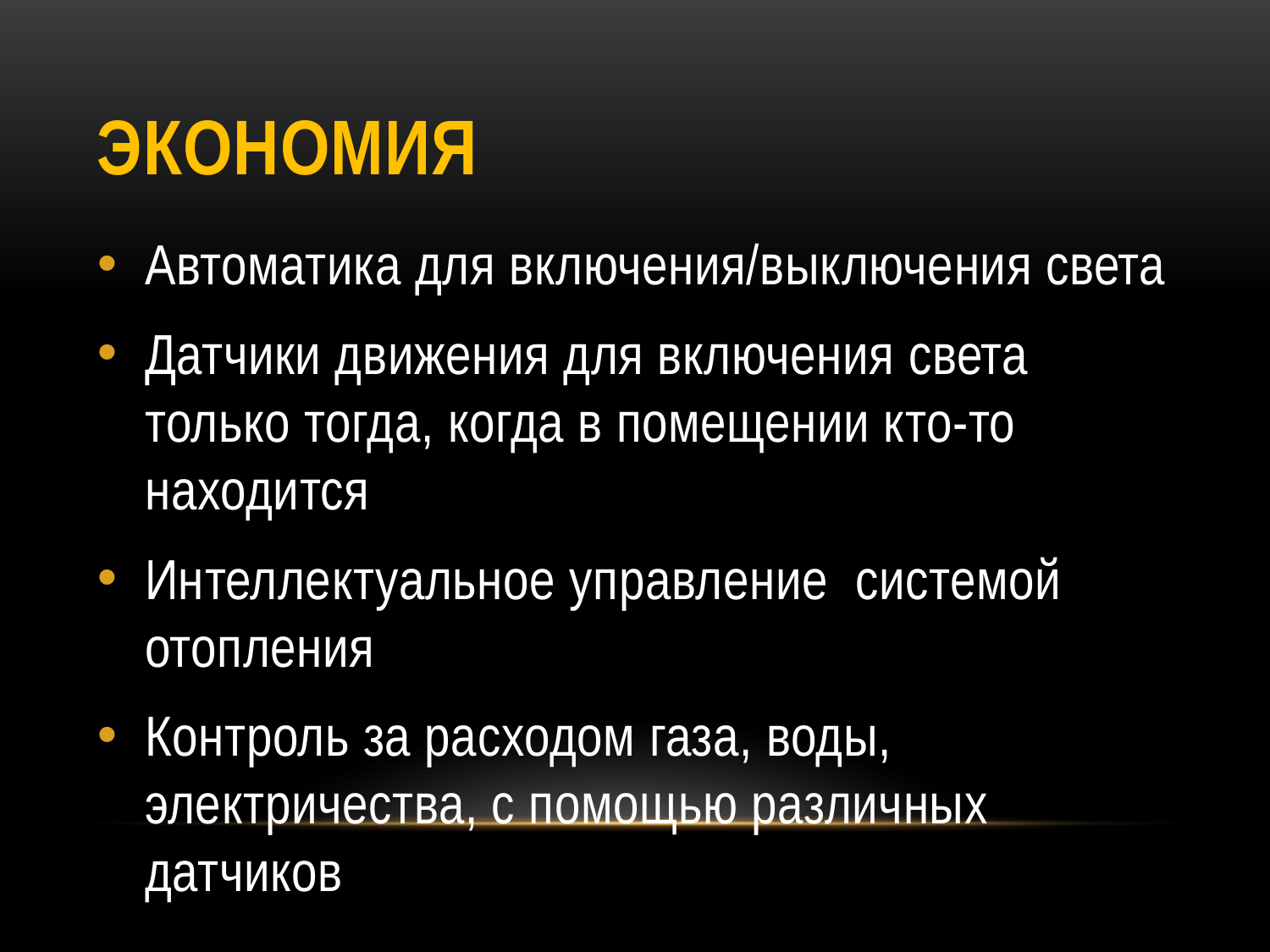

# Экономия
Автоматика для включения/выключения света
Датчики движения для включения света только тогда, когда в помещении кто-то находится
Интеллектуальное управление  системой отопления
Контроль за расходом газа, воды, электричества, с помощью различных датчиков